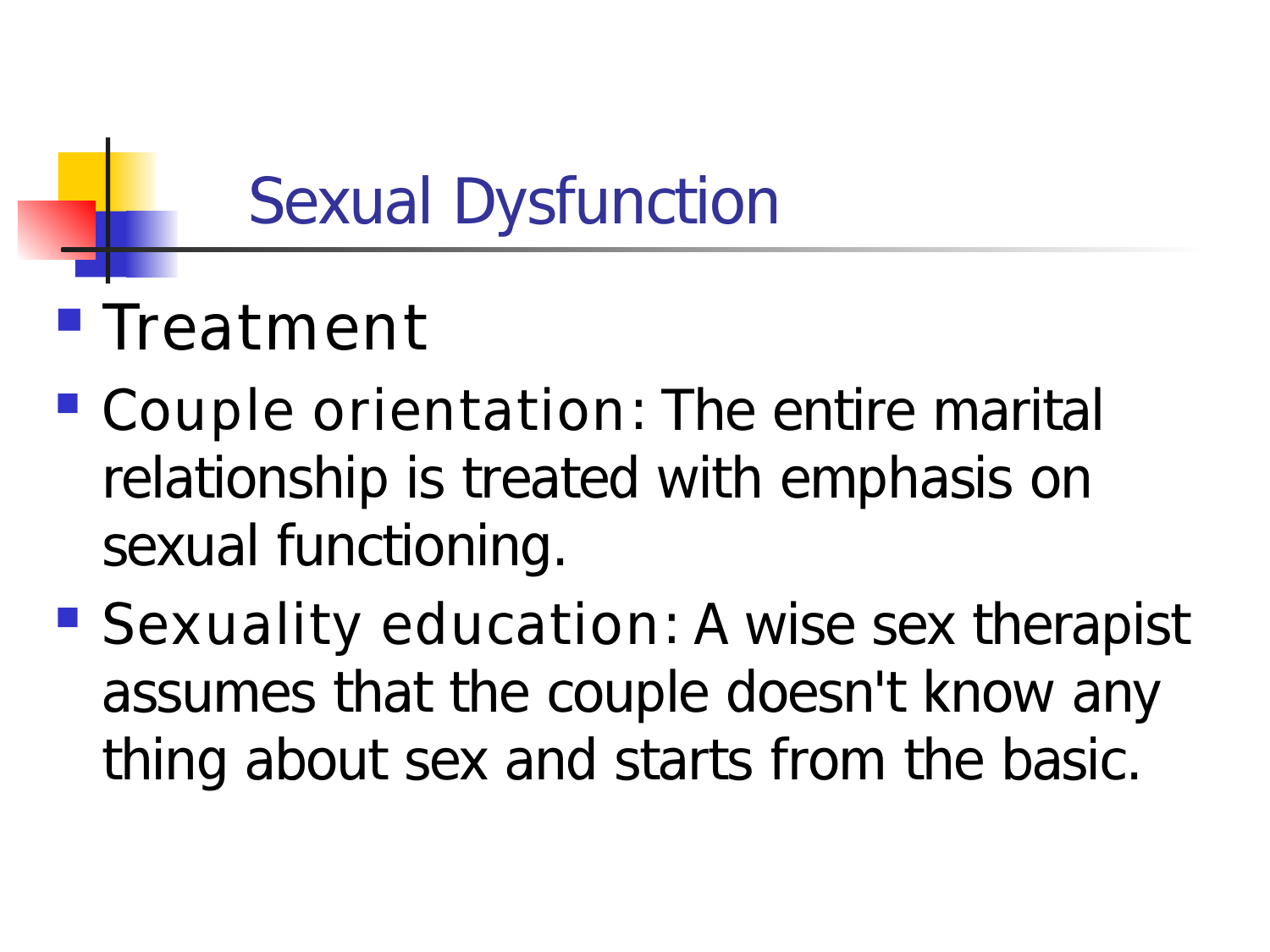

# Sexual Dysfunction
Treatment
Couple orientation: The entire marital relationship is treated with emphasis on sexual functioning.
Sexuality education: A wise sex therapist assumes that the couple doesn't know any thing about sex and starts from the basic.